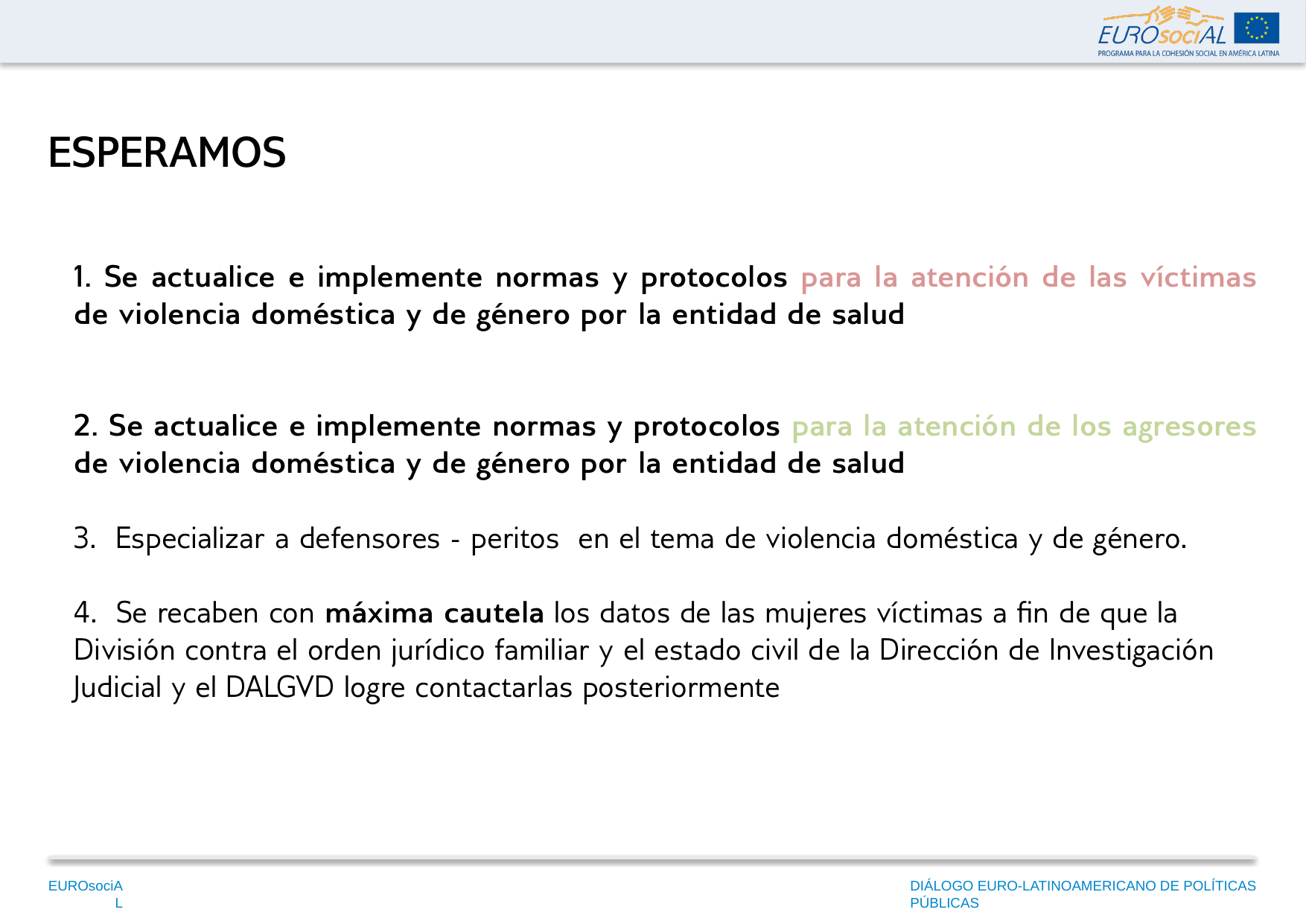

ESPERAMOS
1. Se actualice e implemente normas y protocolos para la atención de las víctimas de violencia doméstica y de género por la entidad de salud

2. Se actualice e implemente normas y protocolos para la atención de los agresores de violencia doméstica y de género por la entidad de salud

3.  Especializar a defensores - peritos  en el tema de violencia doméstica y de género.

4.  Se recaben con máxima cautela los datos de las mujeres víctimas a fin de que la División contra el orden jurídico familiar y el estado civil de la Dirección de Investigación Judicial y el DALGVD logre contactarlas posteriormente